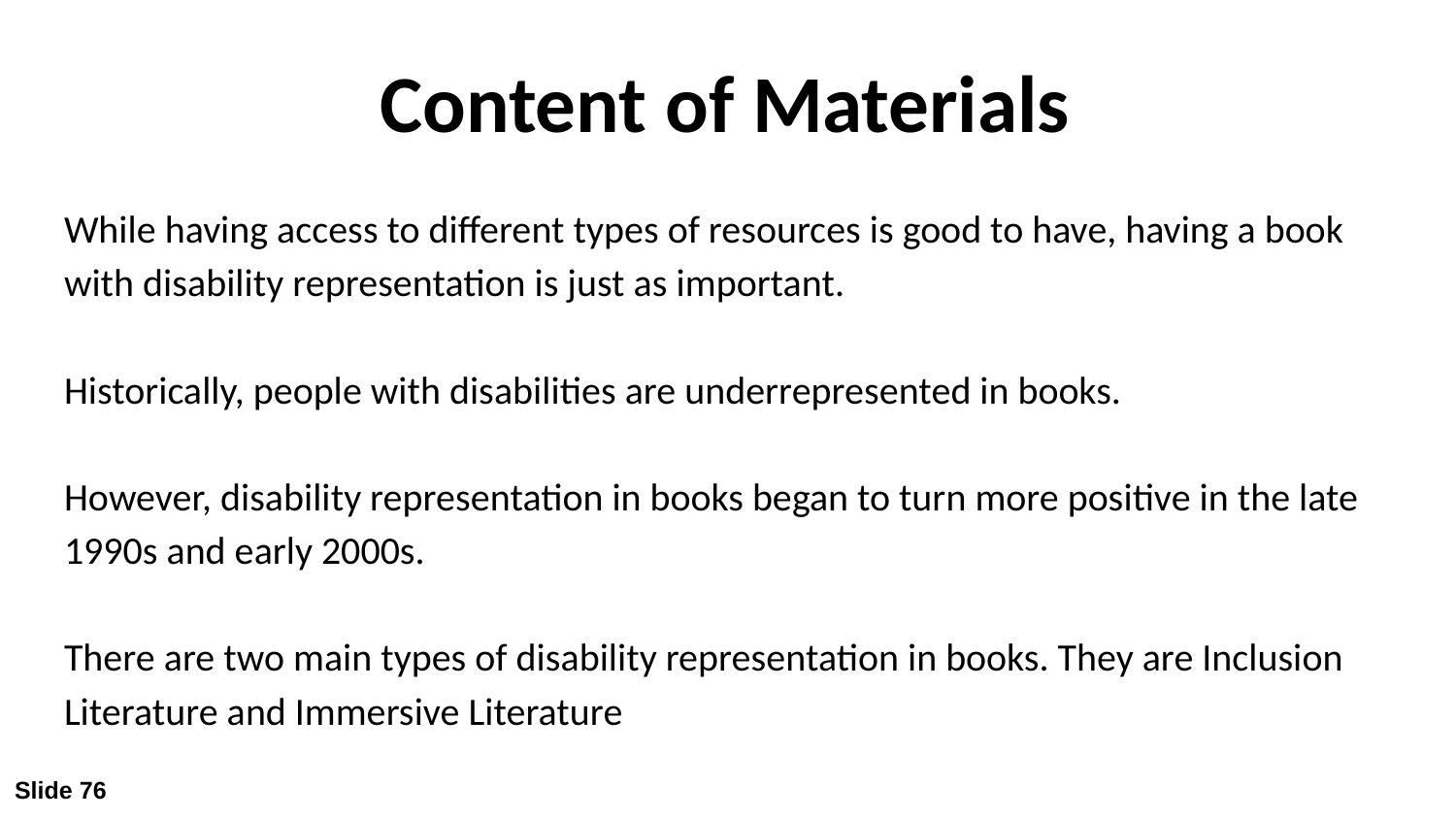

# Content of Materials
While having access to different types of resources is good to have, having a book with disability representation is just as important.

Historically, people with disabilities are underrepresented in books.

However, disability representation in books began to turn more positive in the late 1990s and early 2000s.

There are two main types of disability representation in books. They are Inclusion Literature and Immersive Literature
Slide 76